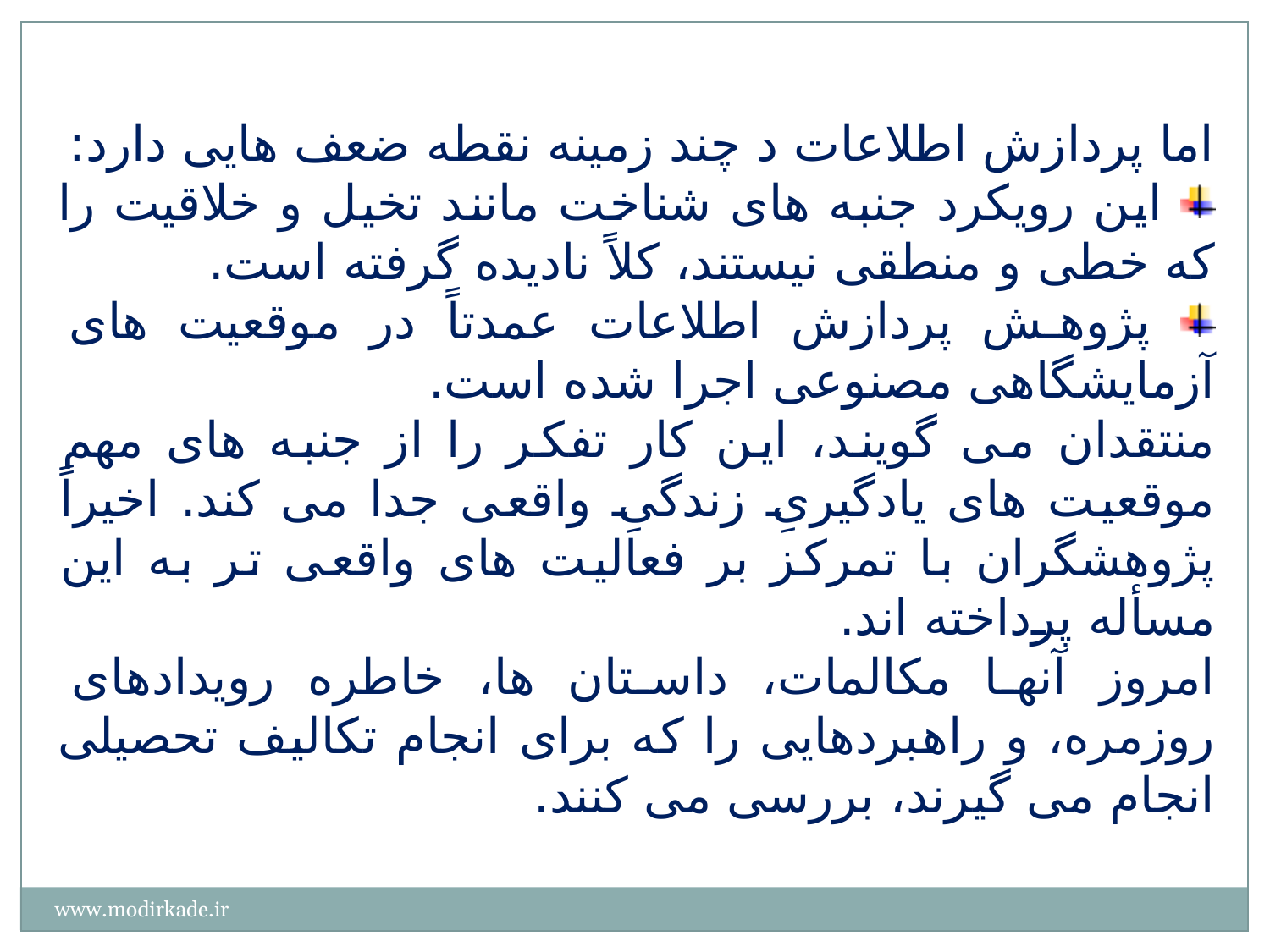

اما پردازش اطلاعات د چند زمینه نقطه ضعف هایی دارد:
 این رویکرد جنبه های شناخت مانند تخیل و خلاقیت را که خطی و منطقی نیستند، کلاً نادیده گرفته است.
 پژوهش پردازش اطلاعات عمدتاً در موقعیت های آزمایشگاهی مصنوعی اجرا شده است.
منتقدان می گویند، این کار تفکر را از جنبه های مهم موقعیت های یادگیریِ زندگیِ واقعی جدا می کند. اخیراً پژوهشگران با تمرکز بر فعالیت های واقعی تر به این مسأله پرداخته اند.
امروز آنها مکالمات، داستان ها، خاطره رویدادهای روزمره، و راهبردهایی را که برای انجام تکالیف تحصیلی انجام می گیرند، بررسی می کنند.
www.modirkade.ir